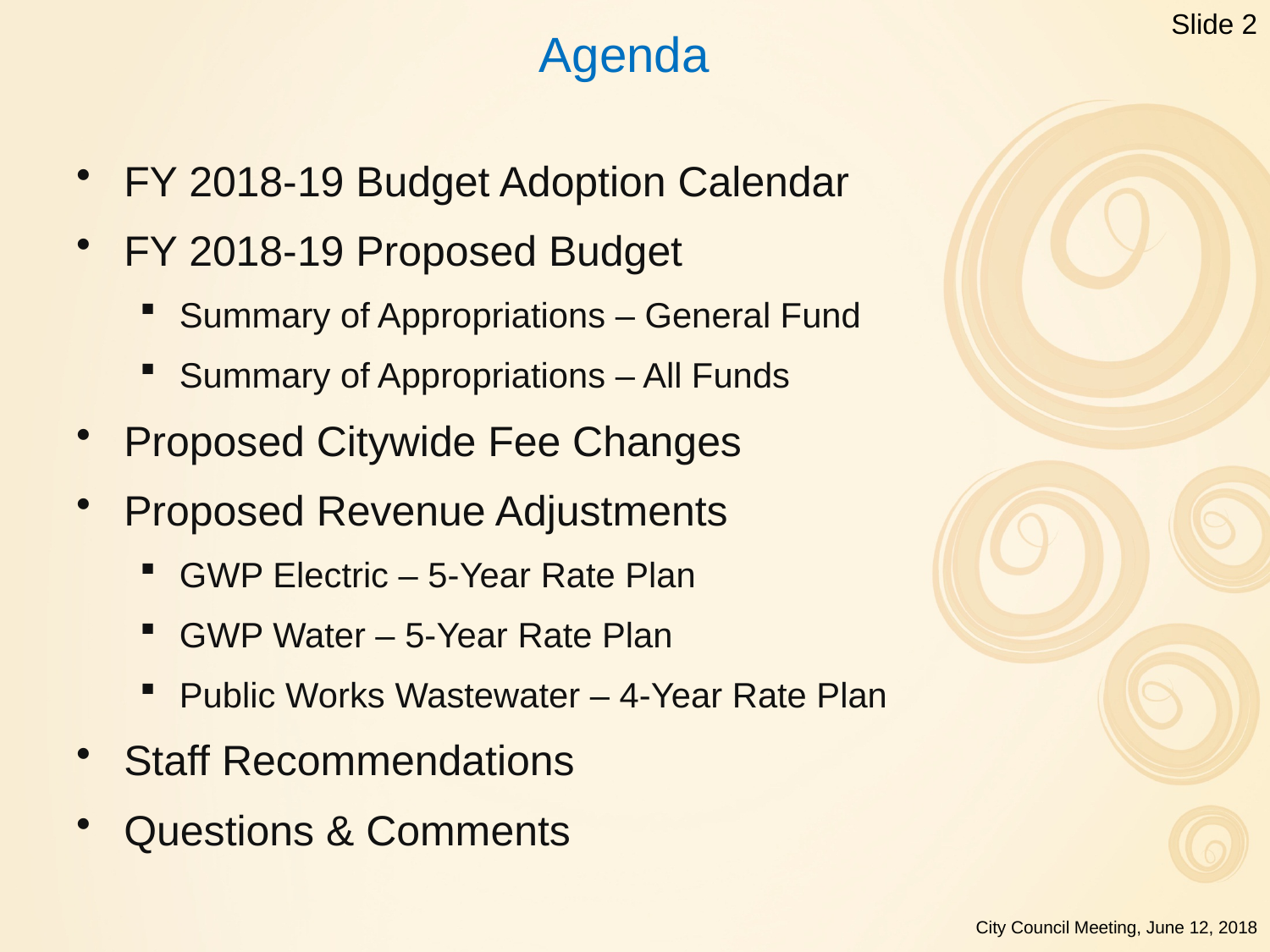

Slide 2
# Agenda
FY 2018-19 Budget Adoption Calendar
FY 2018-19 Proposed Budget
Summary of Appropriations – General Fund
Summary of Appropriations – All Funds
Proposed Citywide Fee Changes
Proposed Revenue Adjustments
GWP Electric – 5-Year Rate Plan
GWP Water – 5-Year Rate Plan
Public Works Wastewater – 4-Year Rate Plan
Staff Recommendations
Questions & Comments

City Council Meeting, June 12, 2018